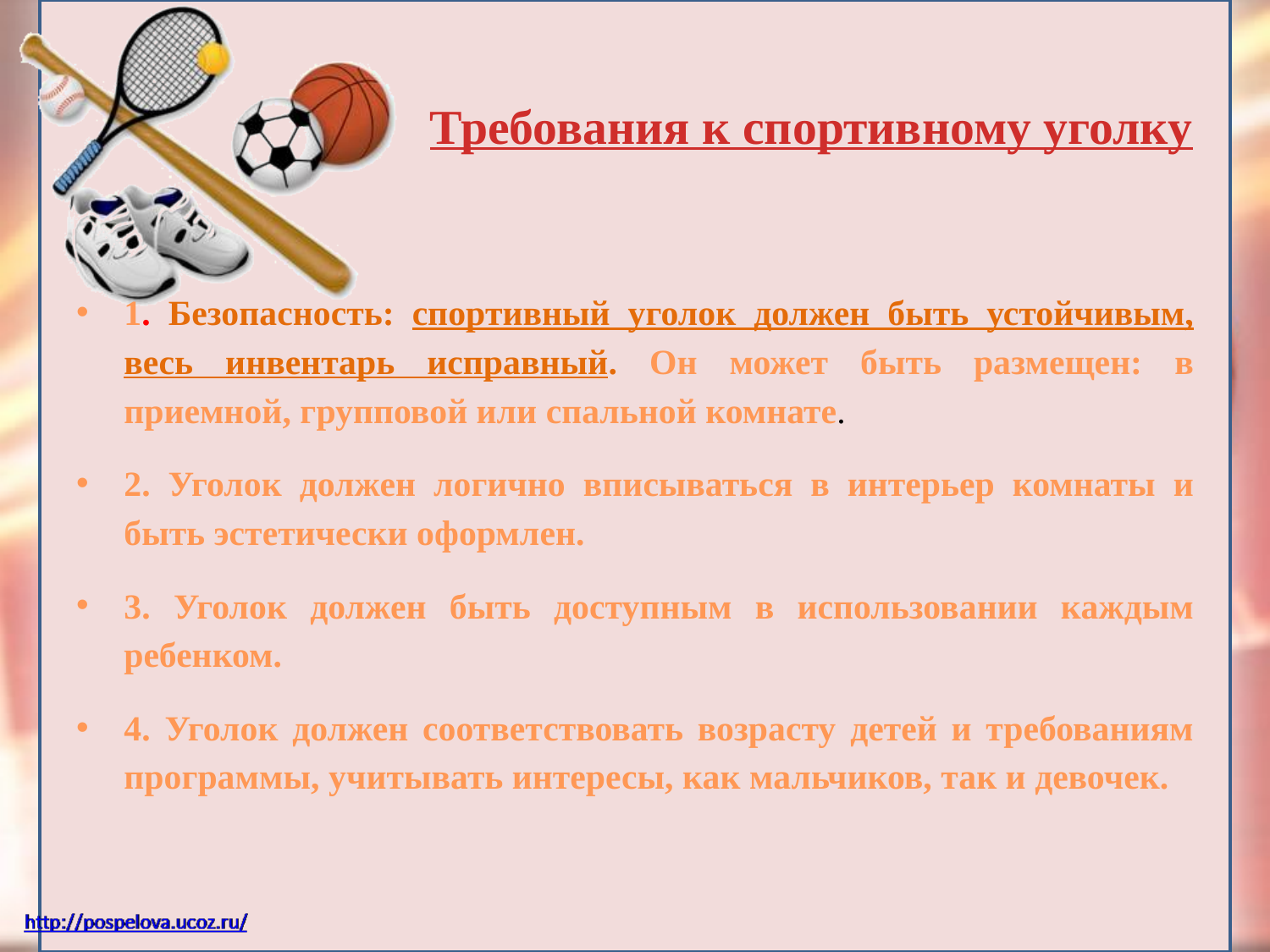

# Требования к спортивному уголку
1. Безопасность: спортивный уголок должен быть устойчивым, весь инвентарь исправный. Он может быть размещен: в приемной, групповой или спальной комнате.
2. Уголок должен логично вписываться в интерьер комнаты и быть эстетически оформлен.
3. Уголок должен быть доступным в использовании каждым ребенком.
4. Уголок должен соответствовать возрасту детей и требованиям программы, учитывать интересы, как мальчиков, так и девочек.